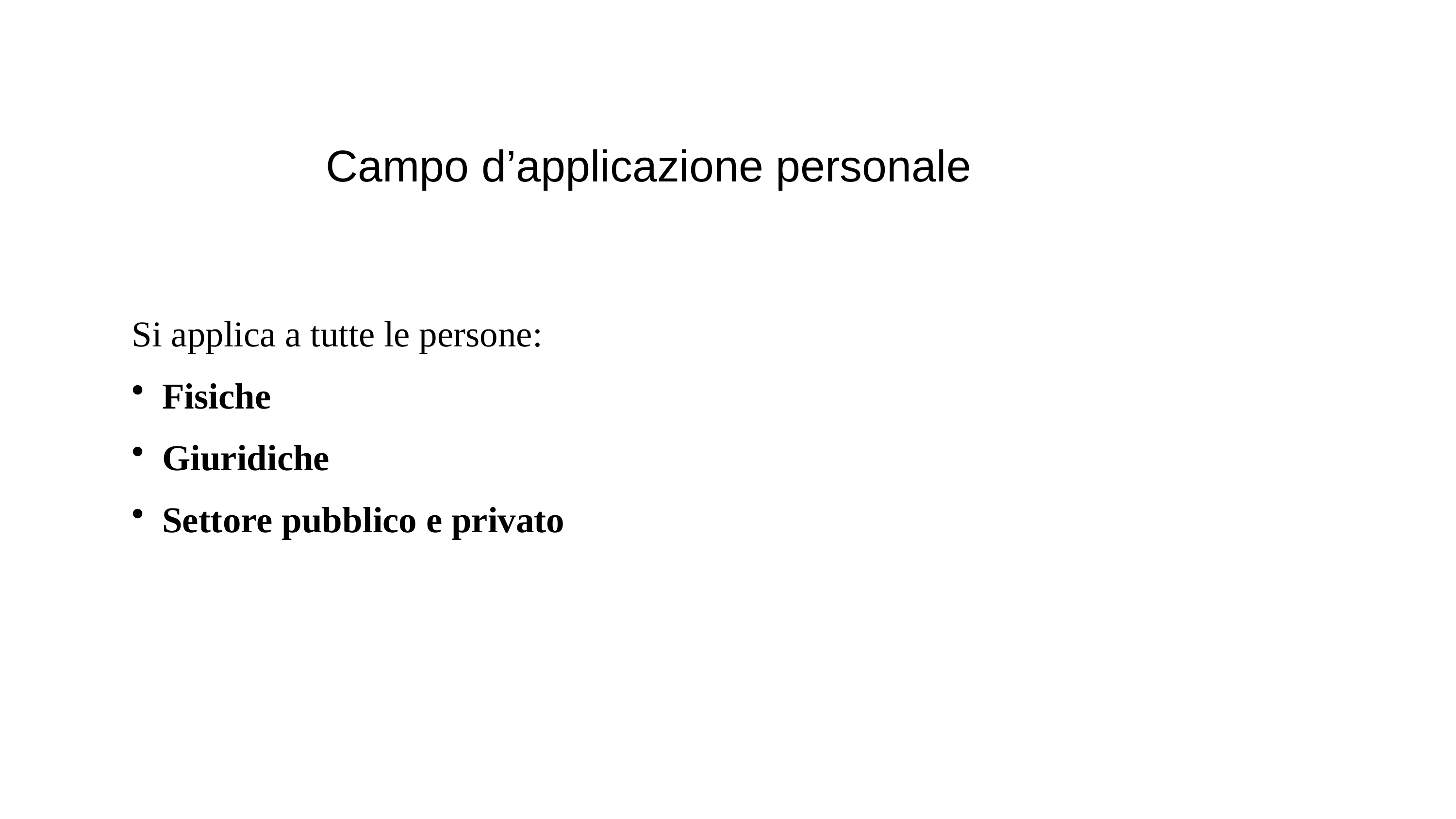

Campo d’applicazione personale
Si applica a tutte le persone:
Fisiche
Giuridiche
Settore pubblico e privato